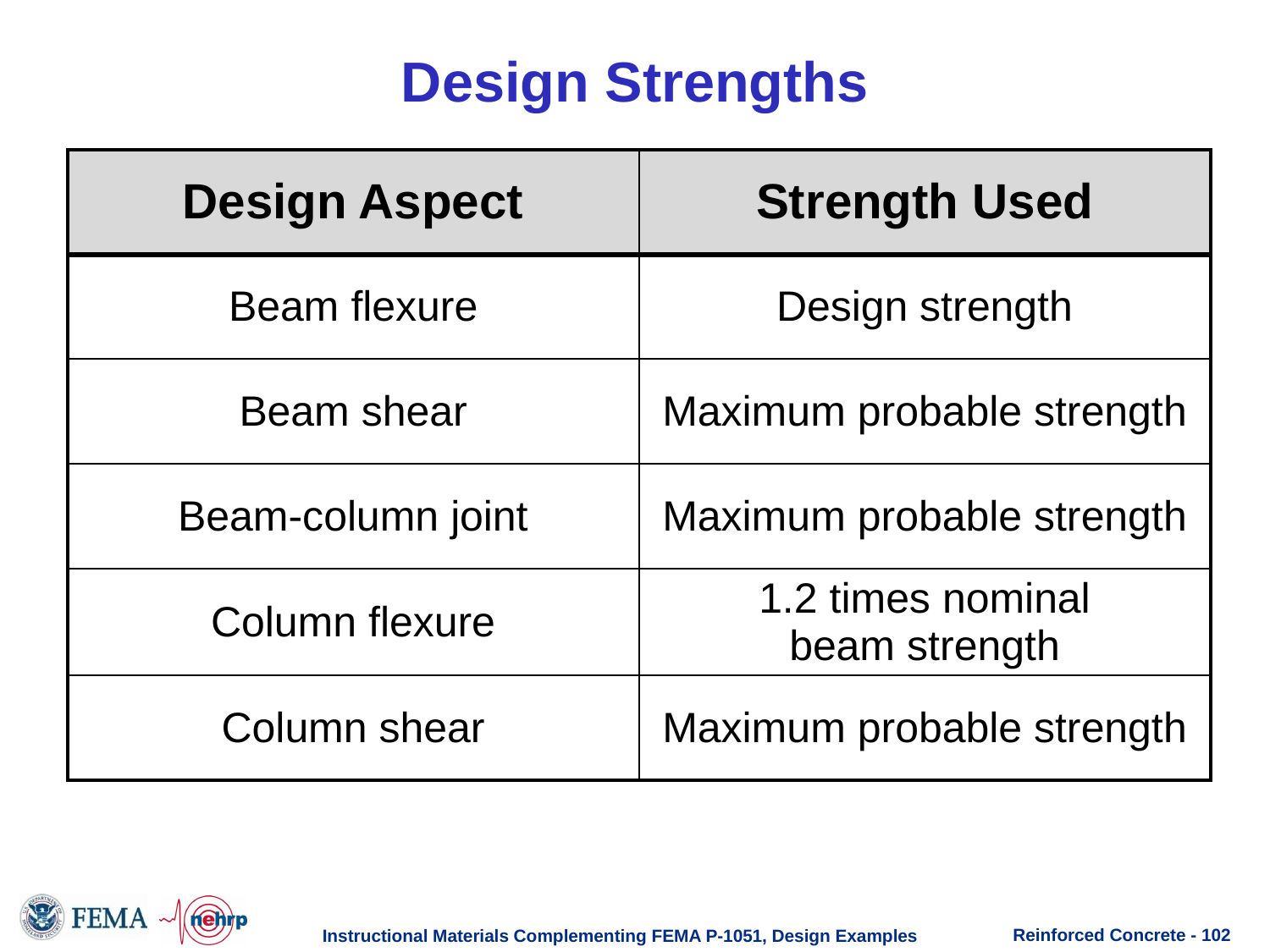

# Design Strengths
| Design Aspect | Strength Used |
| --- | --- |
| Beam flexure | Design strength |
| Beam shear | Maximum probable strength |
| Beam-column joint | Maximum probable strength |
| Column flexure | 1.2 times nominal beam strength |
| Column shear | Maximum probable strength |
Instructional Materials Complementing FEMA P-1051, Design Examples